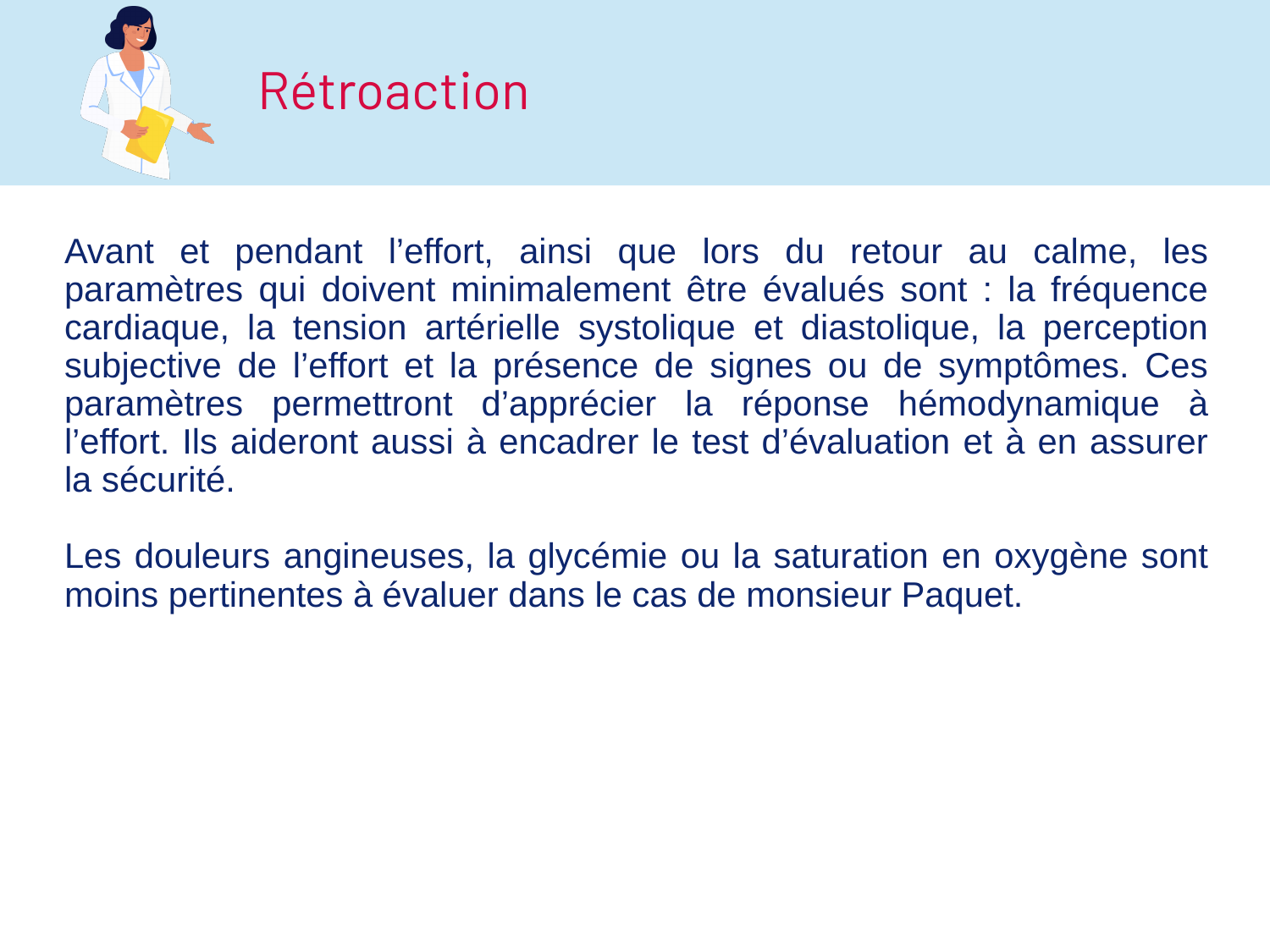

Avant et pendant l’effort, ainsi que lors du retour au calme, les paramètres qui doivent minimalement être évalués sont : la fréquence cardiaque, la tension artérielle systolique et diastolique, la perception subjective de l’effort et la présence de signes ou de symptômes. Ces paramètres permettront d’apprécier la réponse hémodynamique à l’effort. Ils aideront aussi à encadrer le test d’évaluation et à en assurer la sécurité.

Les douleurs angineuses, la glycémie ou la saturation en oxygène sont moins pertinentes à évaluer dans le cas de monsieur Paquet.